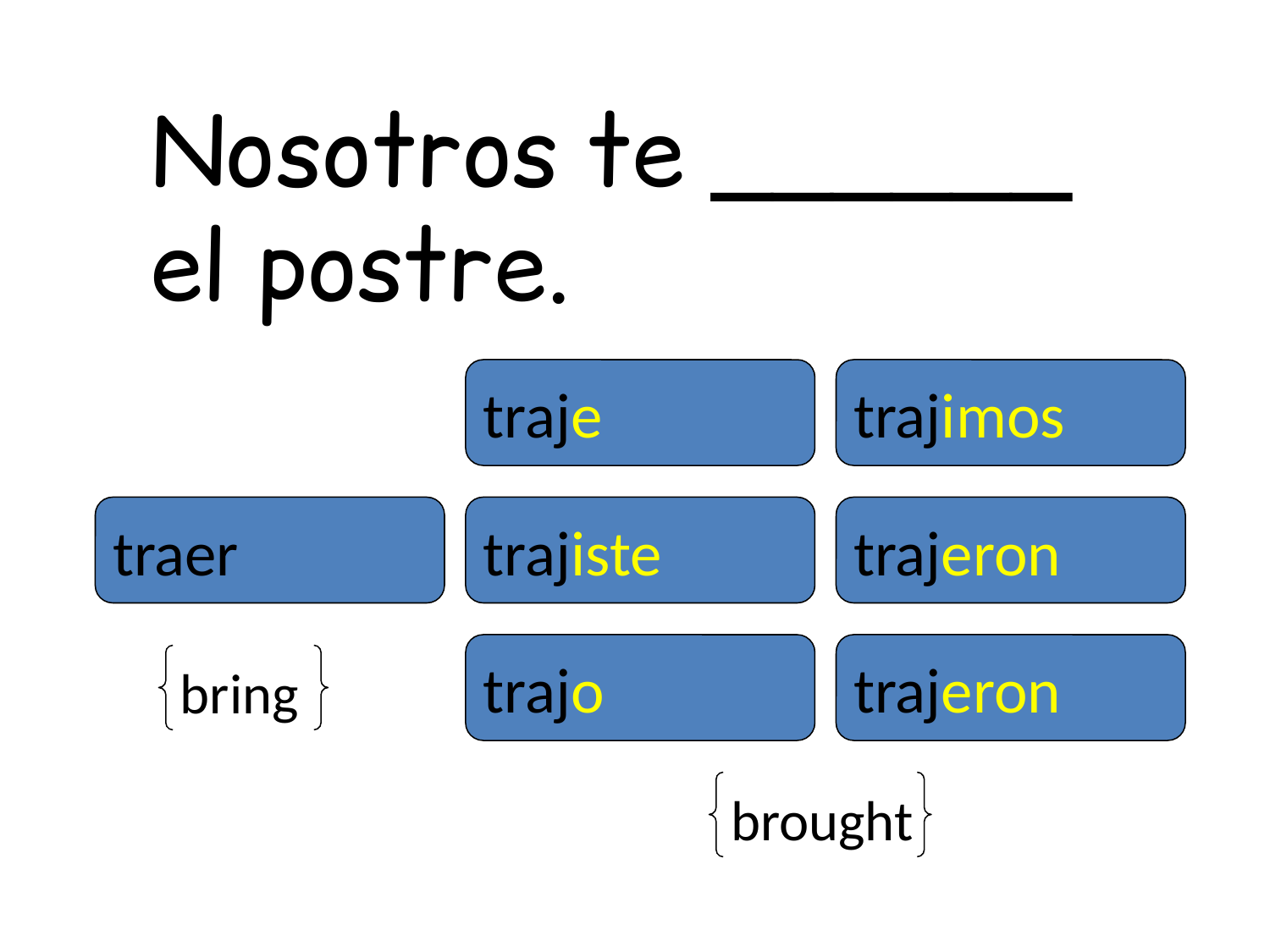

Nosotros te ______ el postre.
traje
trajimos
traer
trajiste
trajeron
trajo
trajeron
bring
brought